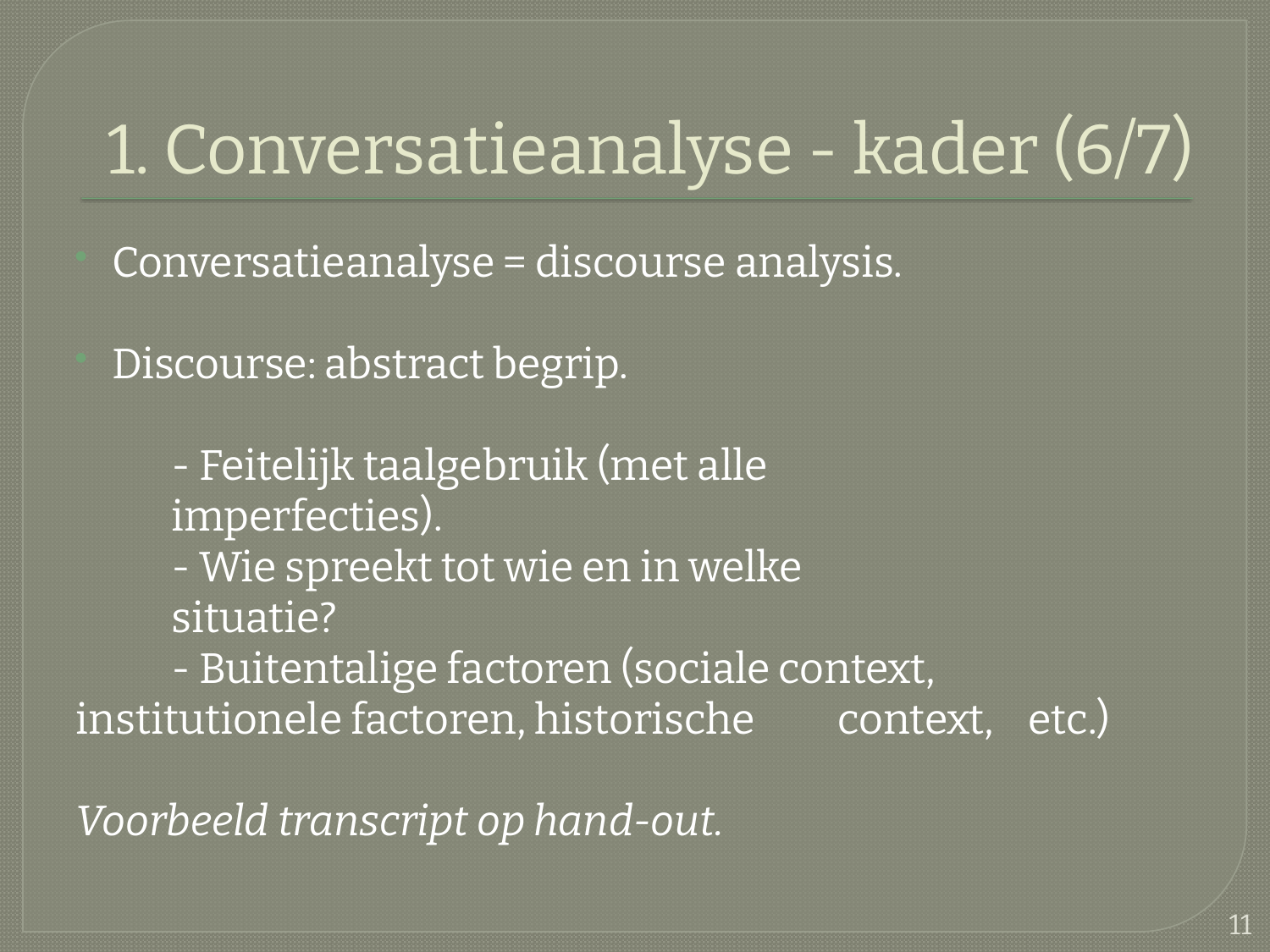

# 1. Conversatieanalyse - kader (6/7)
Conversatieanalyse = discourse analysis.

Discourse: abstract begrip.

	- Feitelijk taalgebruik (met alle
	imperfecties).
	- Wie spreekt tot wie en in welke
	situatie?
	- Buitentalige factoren (sociale context, 	institutionele factoren, historische 	context, 	etc.)

Voorbeeld transcript op hand-out.
11